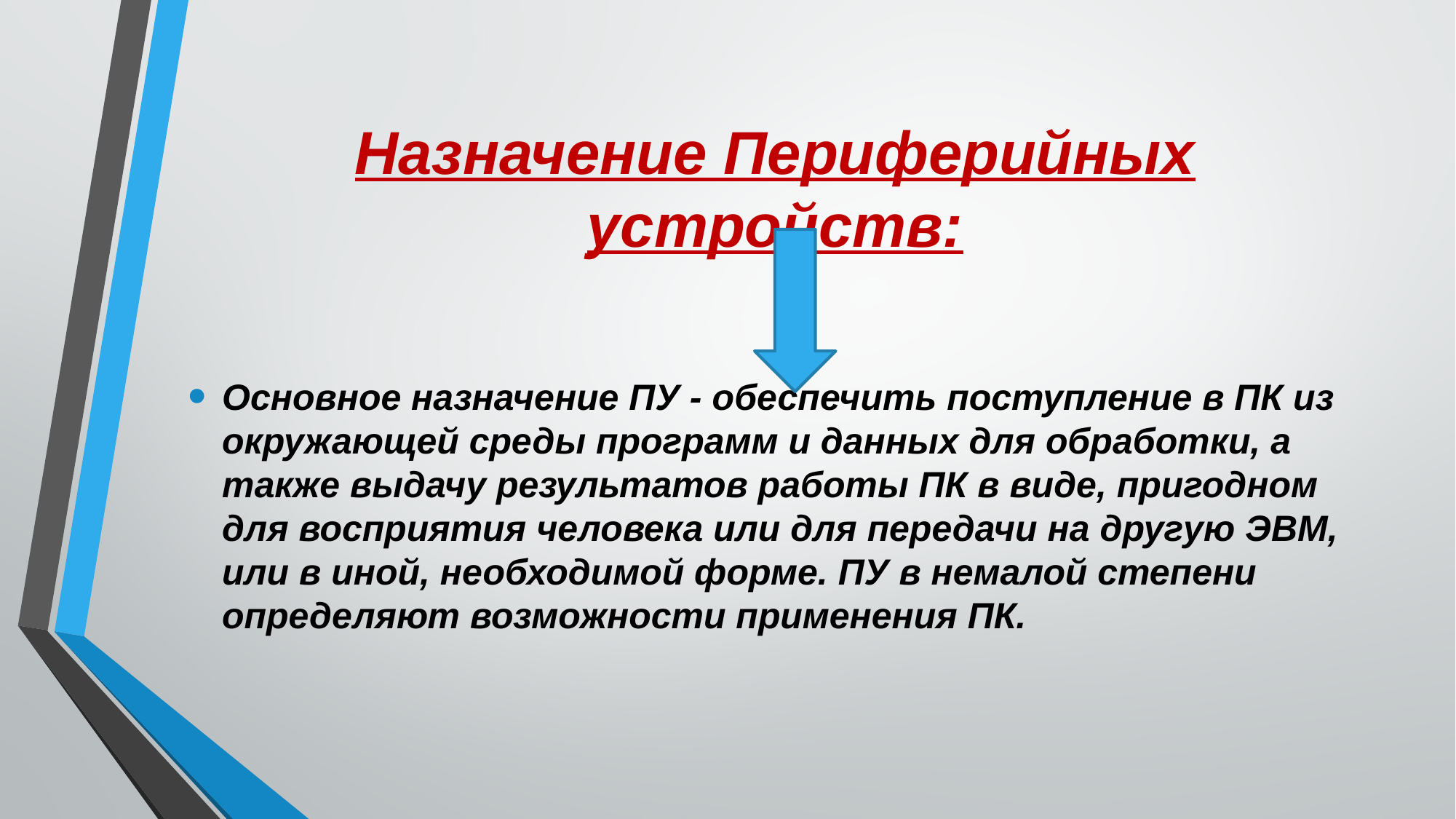

Назначение Периферийных устройств:

Основное назначение ПУ - обеспечить поступление в ПК из окружающей среды программ и данных для обработки, а также выдачу результатов работы ПК в виде, пригодном для восприятия человека или для передачи на другую ЭВМ, или в иной, необходимой форме. ПУ в немалой степени определяют возможности применения ПК.